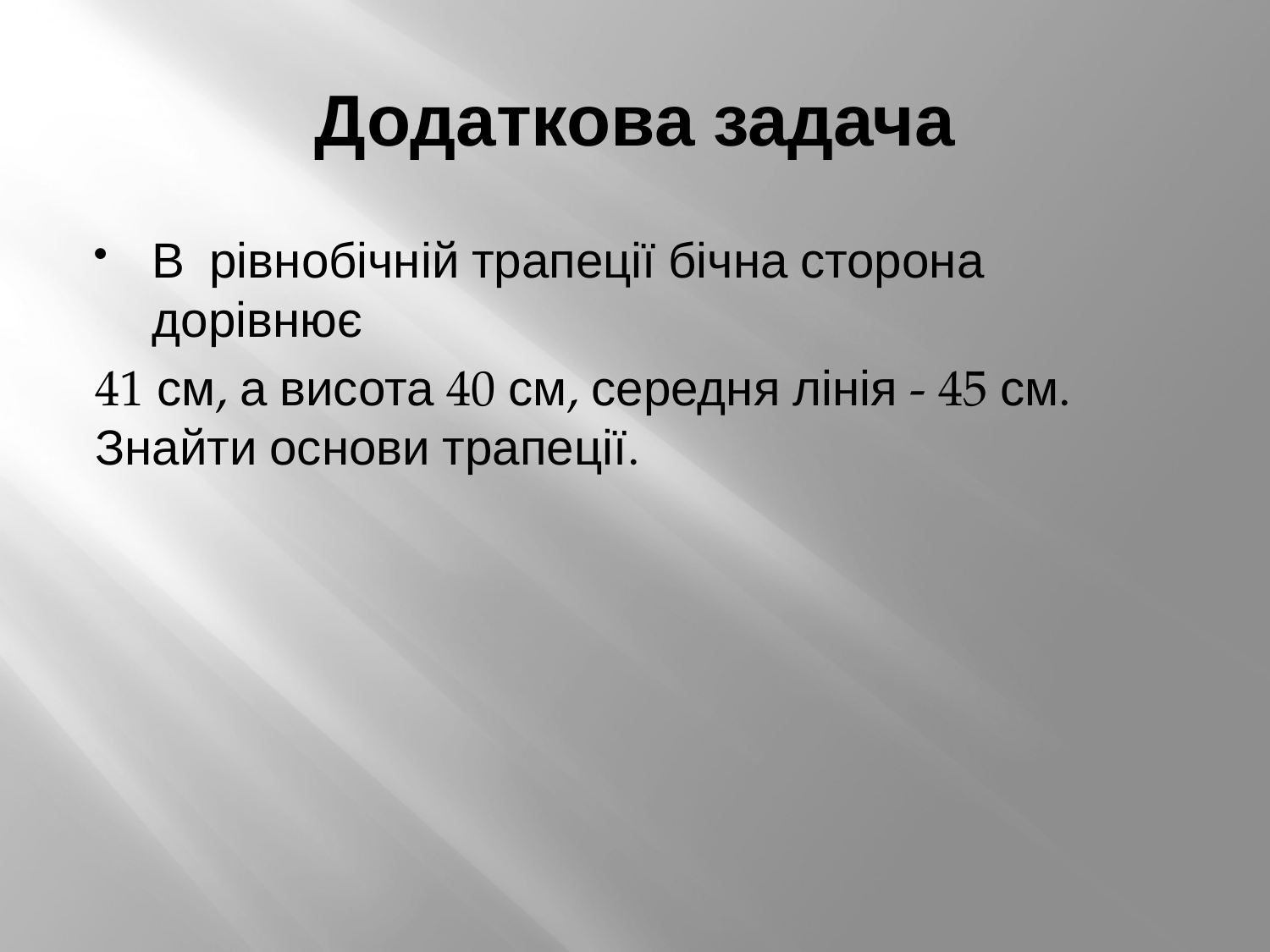

# Додаткова задача
В  рівнобічній трапеції бічна сторона дорівнює
41 см, а висота 40 см, середня лінія - 45 см. Знайти основи трапеції.